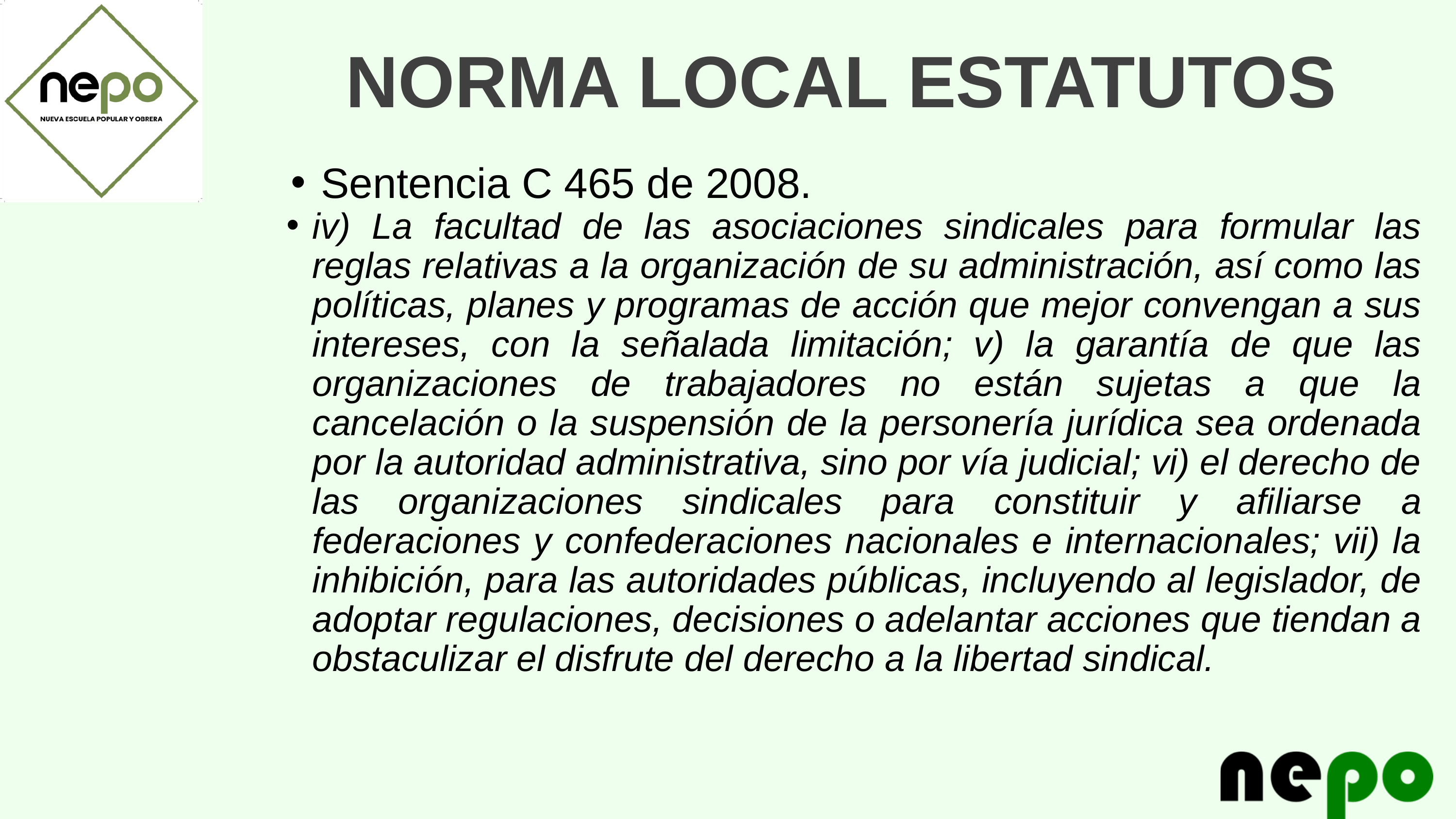

NORMA LOCAL ESTATUTOS

Sentencia C 465 de 2008.
iv) La facultad de las asociaciones sindicales para formular las reglas relativas a la organización de su administración, así como las políticas, planes y programas de acción que mejor convengan a sus intereses, con la señalada limitación; v) la garantía de que las organizaciones de trabajadores no están sujetas a que la cancelación o la suspensión de la personería jurídica sea ordenada por la autoridad administrativa, sino por vía judicial; vi) el derecho de las organizaciones sindicales para constituir y afiliarse a federaciones y confederaciones nacionales e internacionales; vii) la inhibición, para las autoridades públicas, incluyendo al legislador, de adoptar regulaciones, decisiones o adelantar acciones que tiendan a obstaculizar el disfrute del derecho a la libertad sindical.